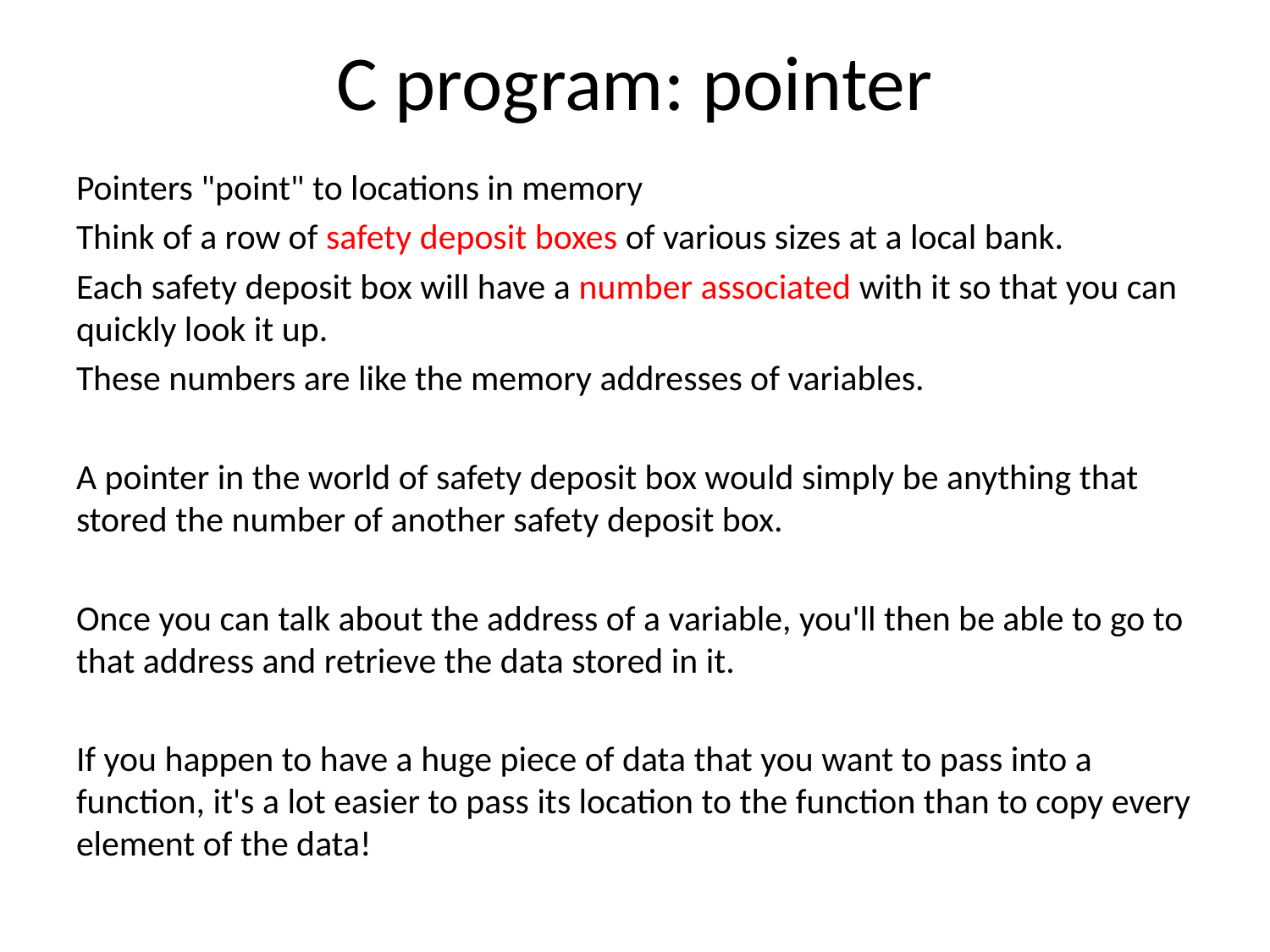

# C program: pointer
Pointers "point" to locations in memory
Think of a row of safety deposit boxes of various sizes at a local bank.
Each safety deposit box will have a number associated with it so that you can quickly look it up.
These numbers are like the memory addresses of variables.

A pointer in the world of safety deposit box would simply be anything that stored the number of another safety deposit box.

Once you can talk about the address of a variable, you'll then be able to go to that address and retrieve the data stored in it.

If you happen to have a huge piece of data that you want to pass into a function, it's a lot easier to pass its location to the function than to copy every element of the data!